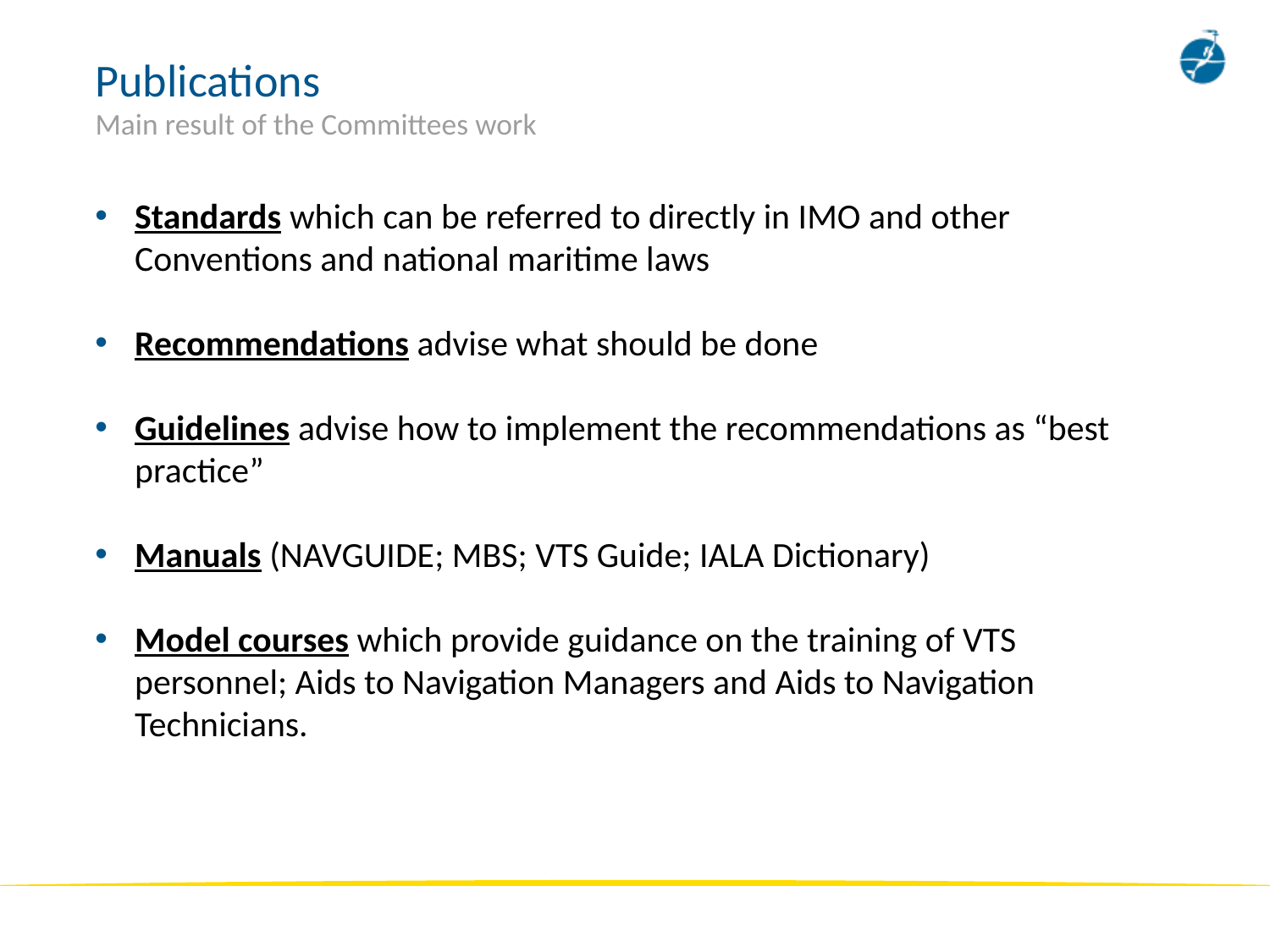

# Publications
Main result of the Committees work
Standards which can be referred to directly in IMO and other Conventions and national maritime laws

Recommendations advise what should be done

Guidelines advise how to implement the recommendations as “best practice”

Manuals (NAVGUIDE; MBS; VTS Guide; IALA Dictionary)

Model courses which provide guidance on the training of VTS personnel; Aids to Navigation Managers and Aids to Navigation Technicians.